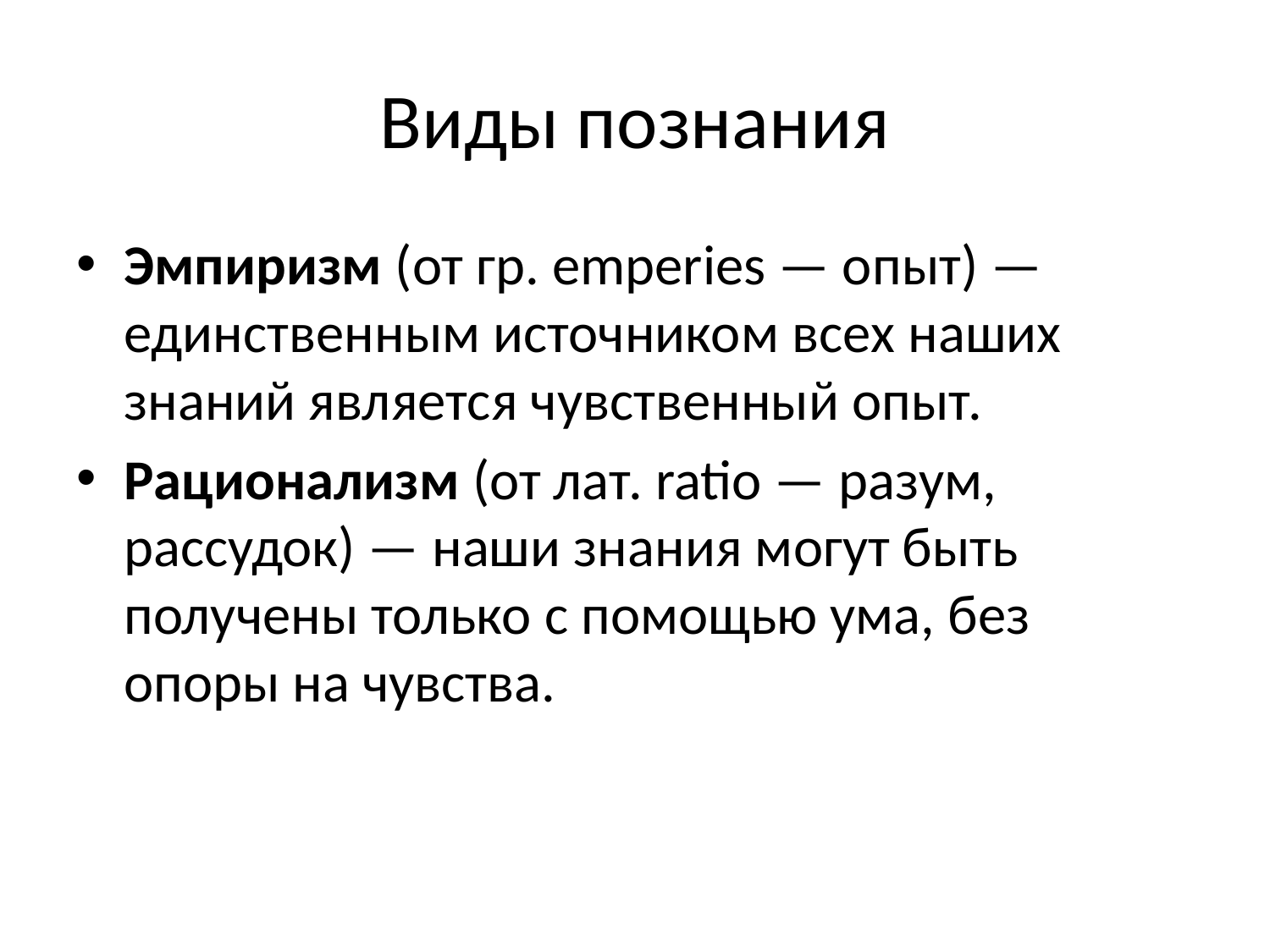

# Виды познания
Эмпиризм (от гр. emperies — опыт) — единственным источником всех наших знаний является чувственный опыт.
Рационализм (от лат. ratio — разум, рассудок) — наши знания могут быть получены только с помощью ума, без опоры на чувства.